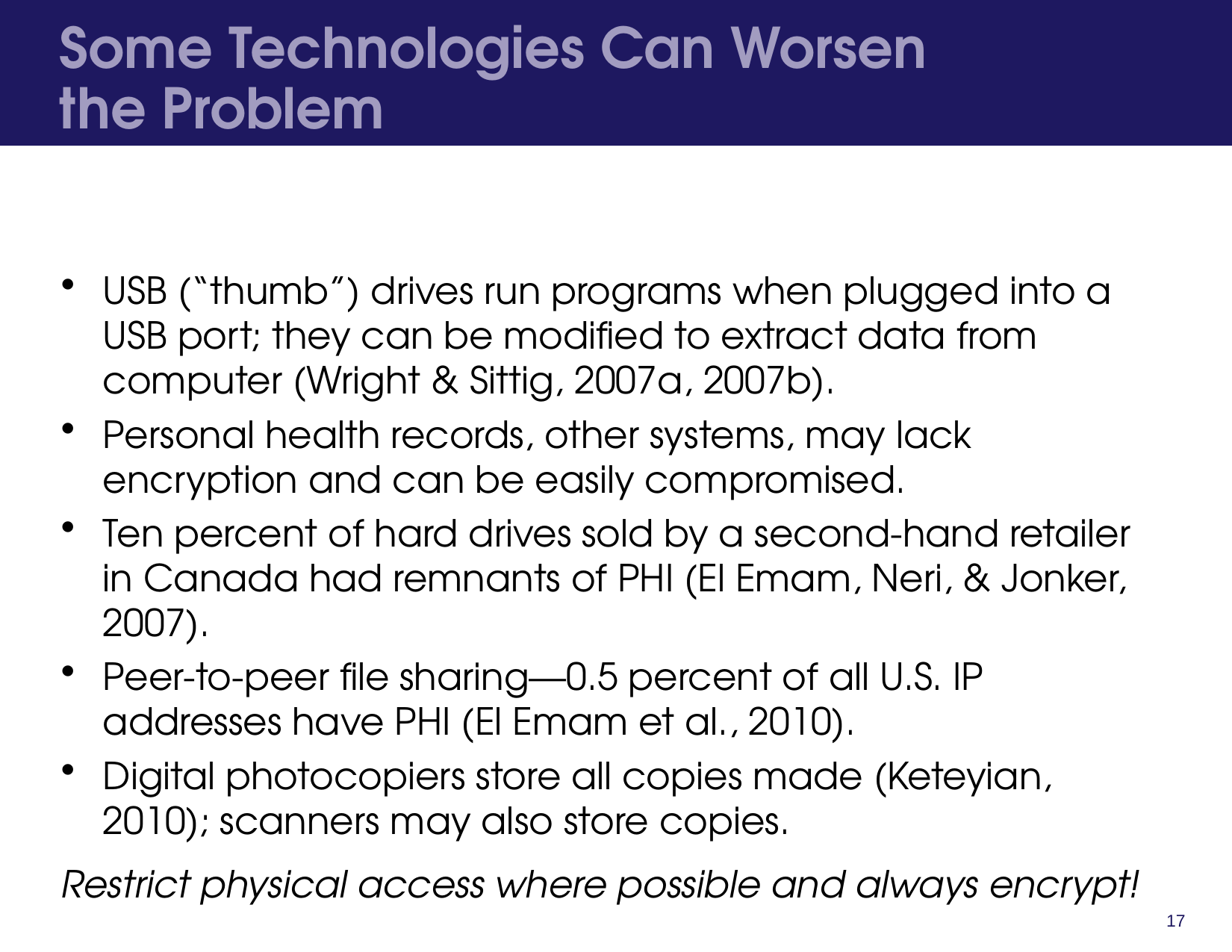

# Some Technologies Can Worsen the Problem
USB (“thumb”) drives run programs when plugged into a USB port; they can be modified to extract data from computer (Wright & Sittig, 2007a, 2007b).
Personal health records, other systems, may lack encryption and can be easily compromised.
Ten percent of hard drives sold by a second-hand retailer in Canada had remnants of PHI (El Emam, Neri, & Jonker, 2007).
Peer-to-peer file sharing—0.5 percent of all U.S. IP addresses have PHI (El Emam et al., 2010).
Digital photocopiers store all copies made (Keteyian, 2010); scanners may also store copies.
Restrict physical access where possible and always encrypt!
17